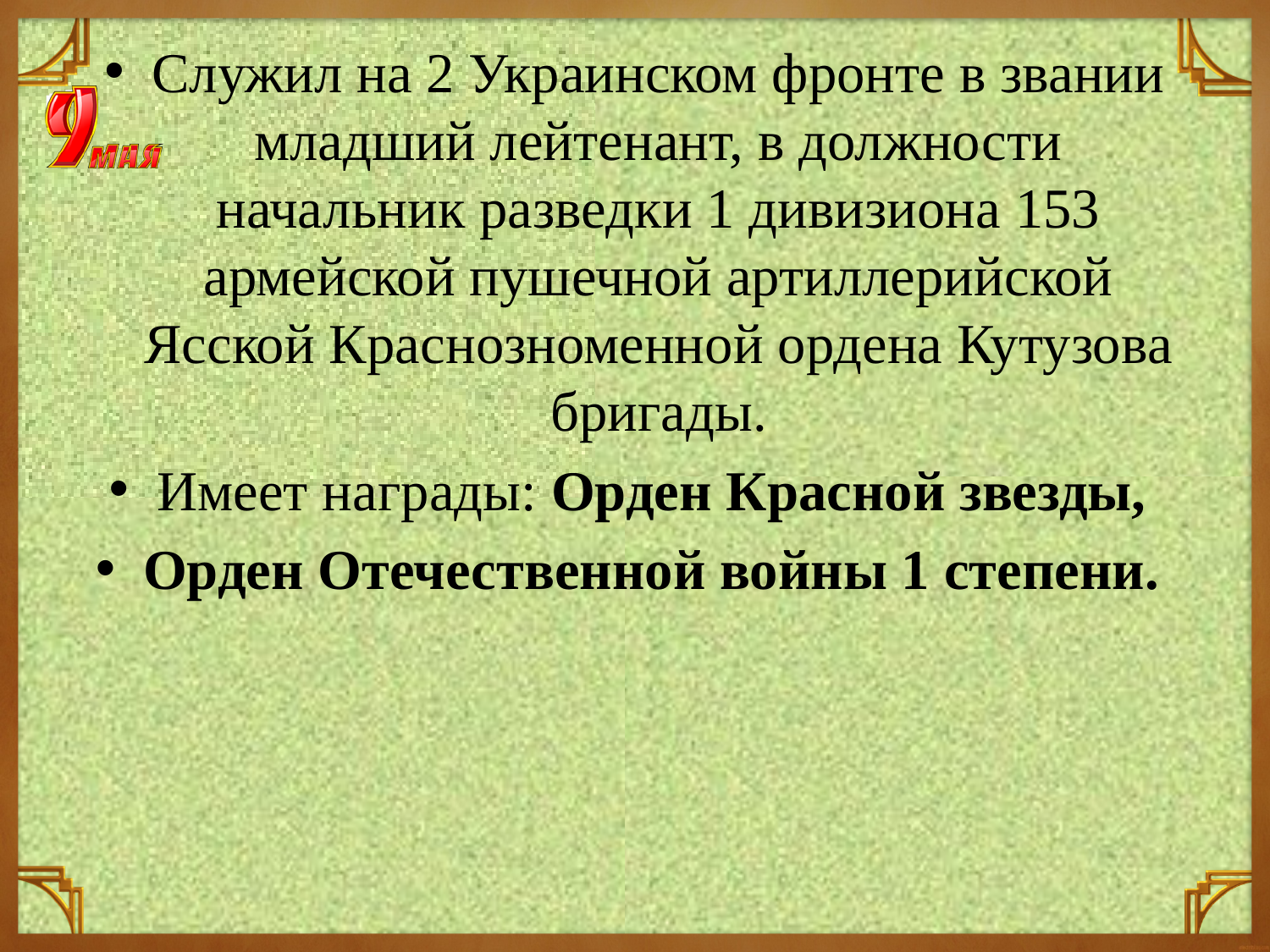

Служил на 2 Украинском фронте в звании младший лейтенант, в должности начальник разведки 1 дивизиона 153 армейской пушечной артиллерийской Ясской Краснозноменной ордена Кутузова бригады.
Имеет награды: Орден Красной звезды,
Орден Отечественной войны 1 степени.
#